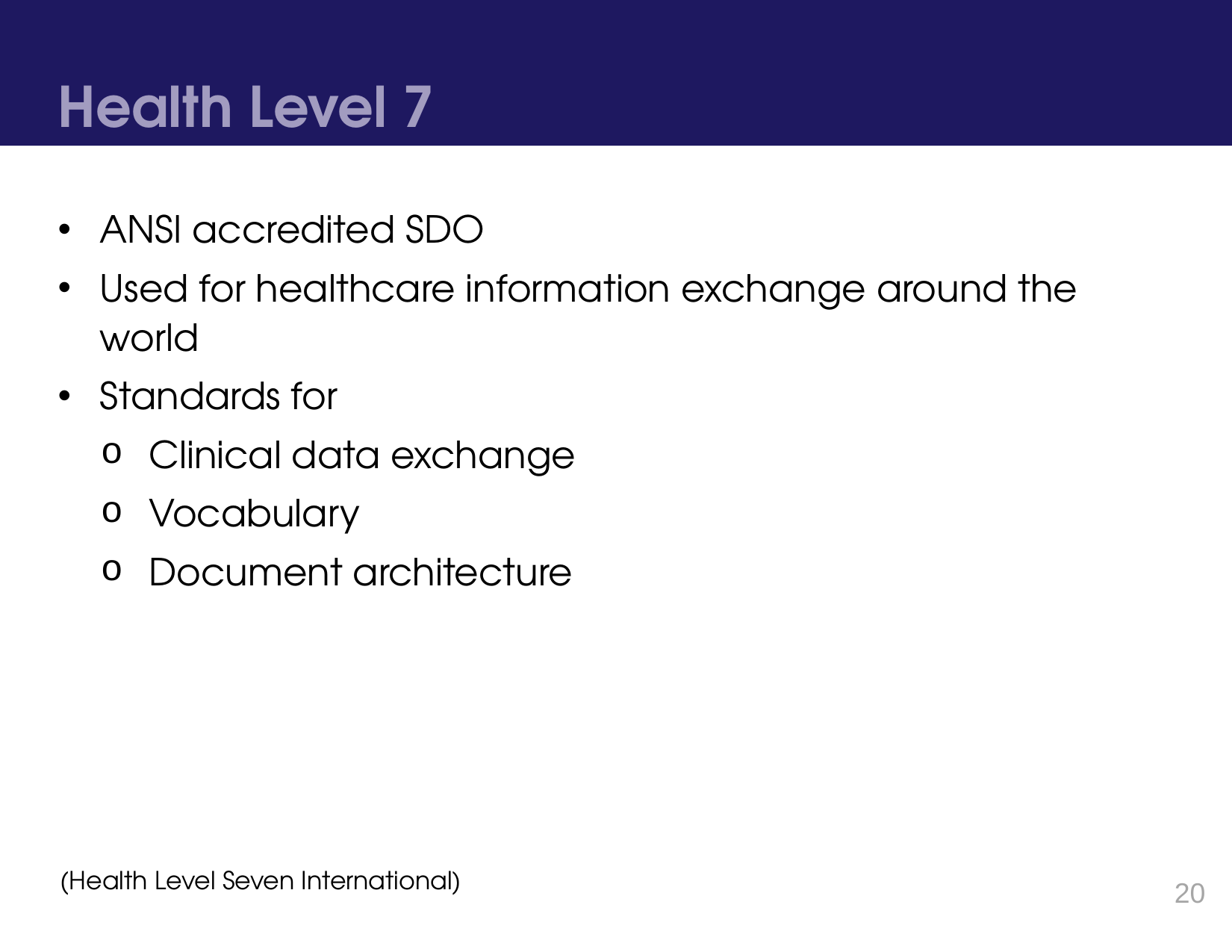

# Health Level 7
ANSI accredited SDO
Used for healthcare information exchange around the world
Standards for
Clinical data exchange
Vocabulary
Document architecture
(Health Level Seven International)
20